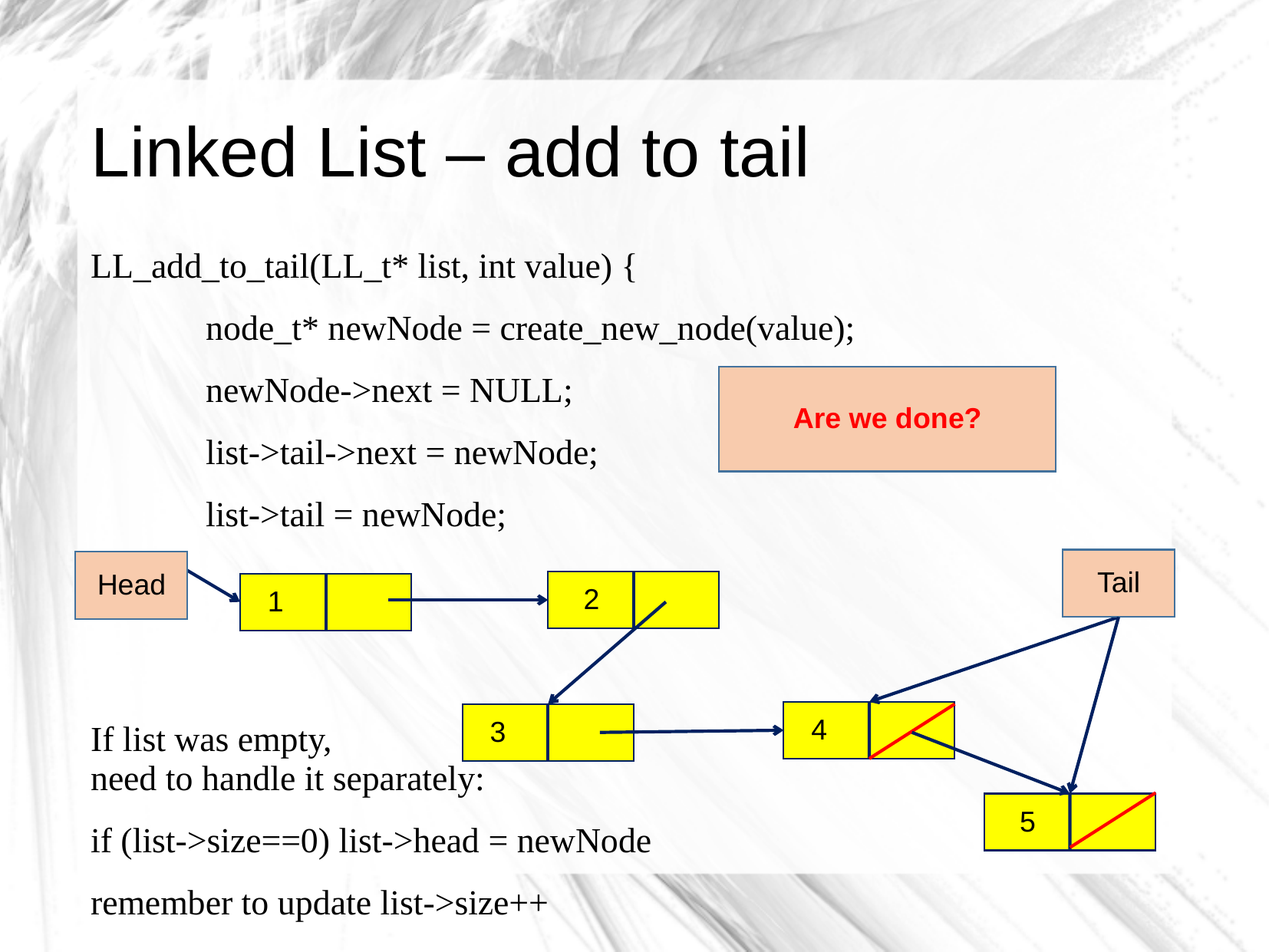

# Linked List – add to tail
LL_add_to_tail(LL_t* list, int value) {
	node_t* newNode = create_new_node(value);
	newNode->next = NULL;
	list->tail->next = newNode;
	list->tail = newNode;

If list was empty,
need to handle it separately:
if (list->size==0) list->head = newNode
remember to update list->size++
Are we done?
Tail
Head
   2
  1
  4
  3
   5